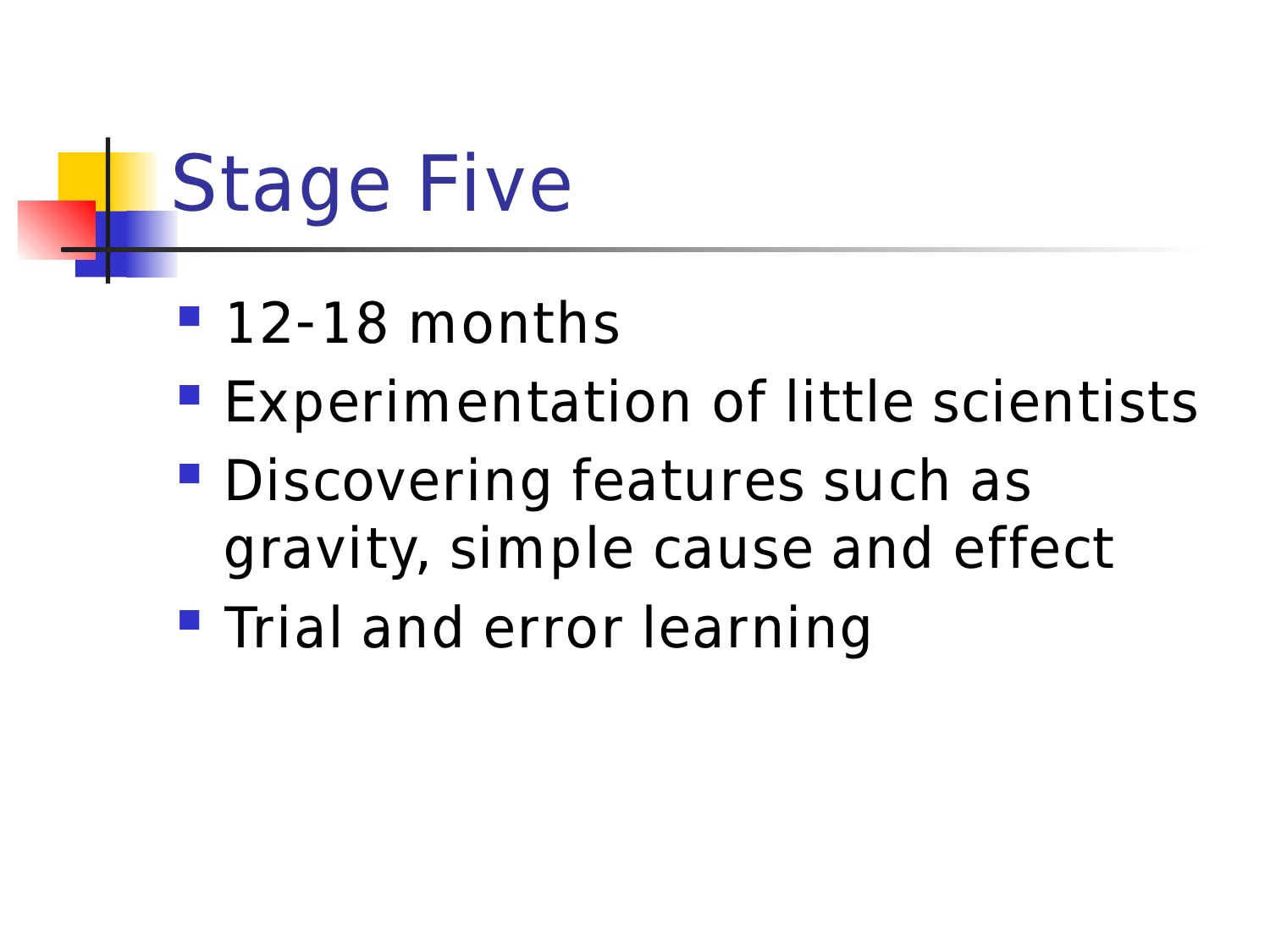

# Stage Five
12-18 months
Experimentation of little scientists
Discovering features such as gravity, simple cause and effect
Trial and error learning